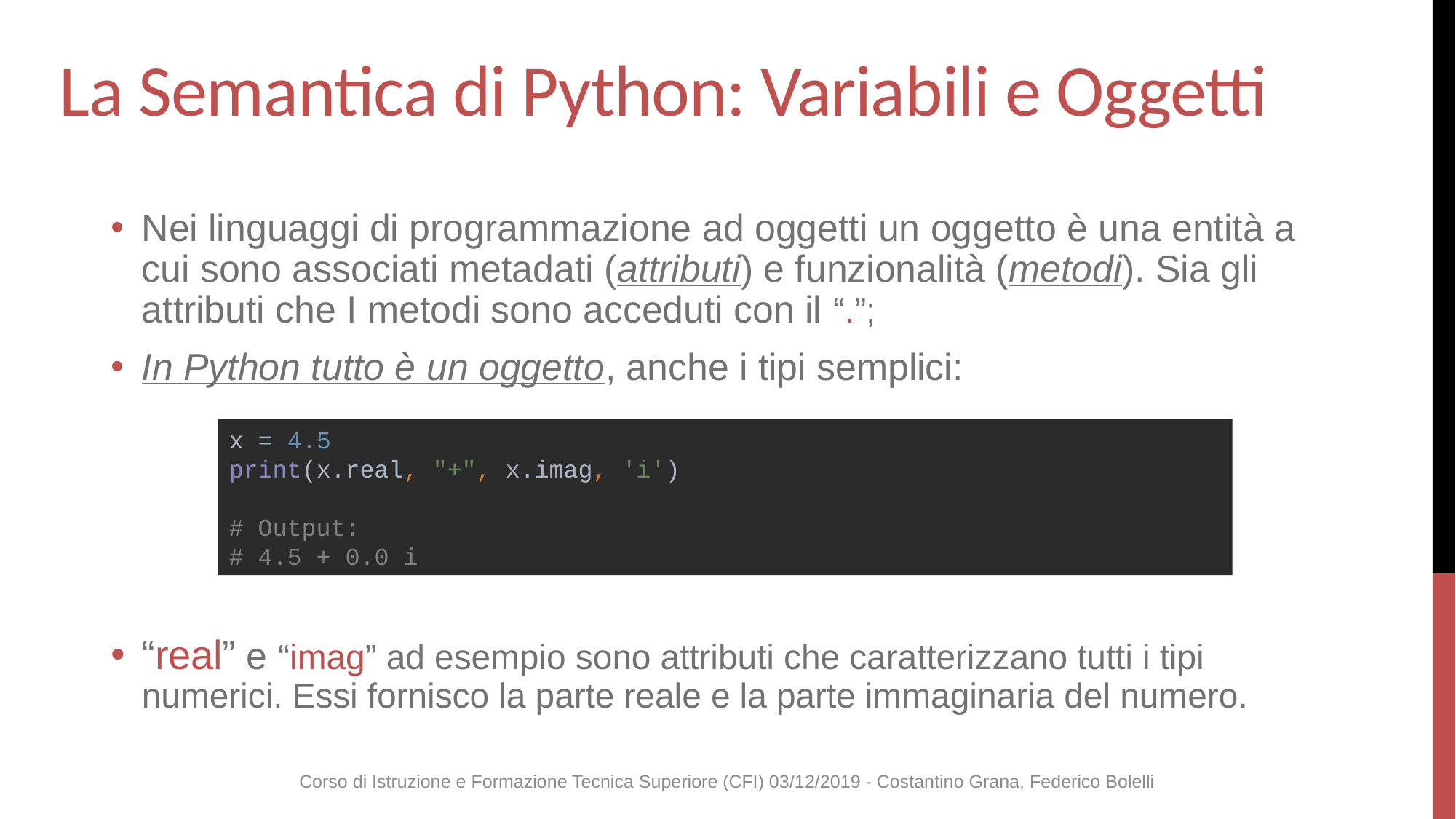

# La Semantica di Python: Variabili e Oggetti
Nei linguaggi di programmazione ad oggetti un oggetto è una entità a cui sono associati metadati (attributi) e funzionalità (metodi). Sia gli attributi che I metodi sono acceduti con il “.”;
In Python tutto è un oggetto, anche i tipi semplici:

“real” e “imag” ad esempio sono attributi che caratterizzano tutti i tipi numerici. Essi fornisco la parte reale e la parte immaginaria del numero.
x = 4.5
print(x.real, "+", x.imag, 'i')
# Output:
# 4.5 + 0.0 i
Corso di Istruzione e Formazione Tecnica Superiore (CFI) 03/12/2019 - Costantino Grana, Federico Bolelli